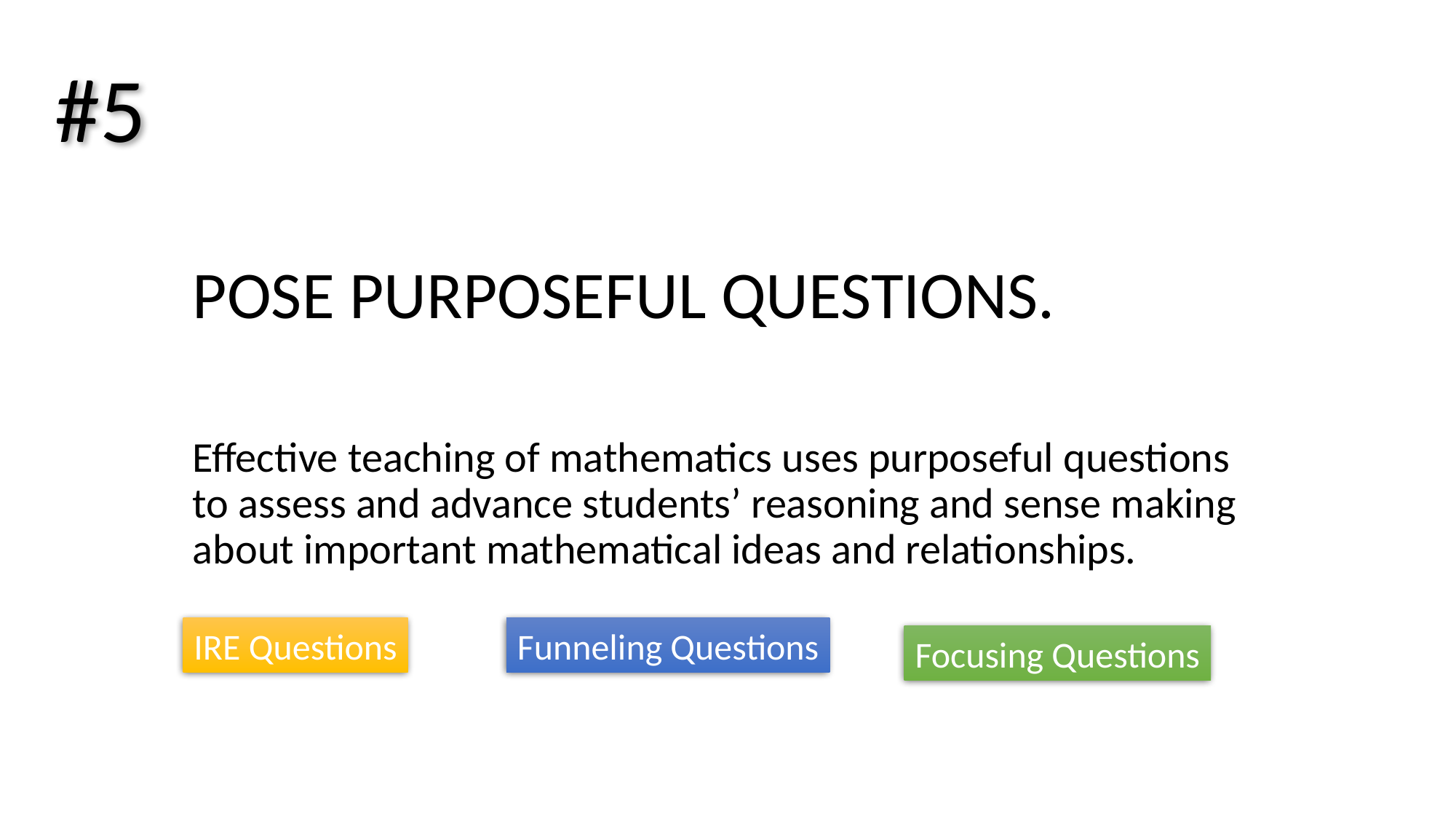

#5
# POSE PURPOSEFUL QUESTIONS.
Effective teaching of mathematics uses purposeful questions to assess and advance students’ reasoning and sense making about important mathematical ideas and relationships.

IRE Questions
Funneling Questions
Focusing Questions